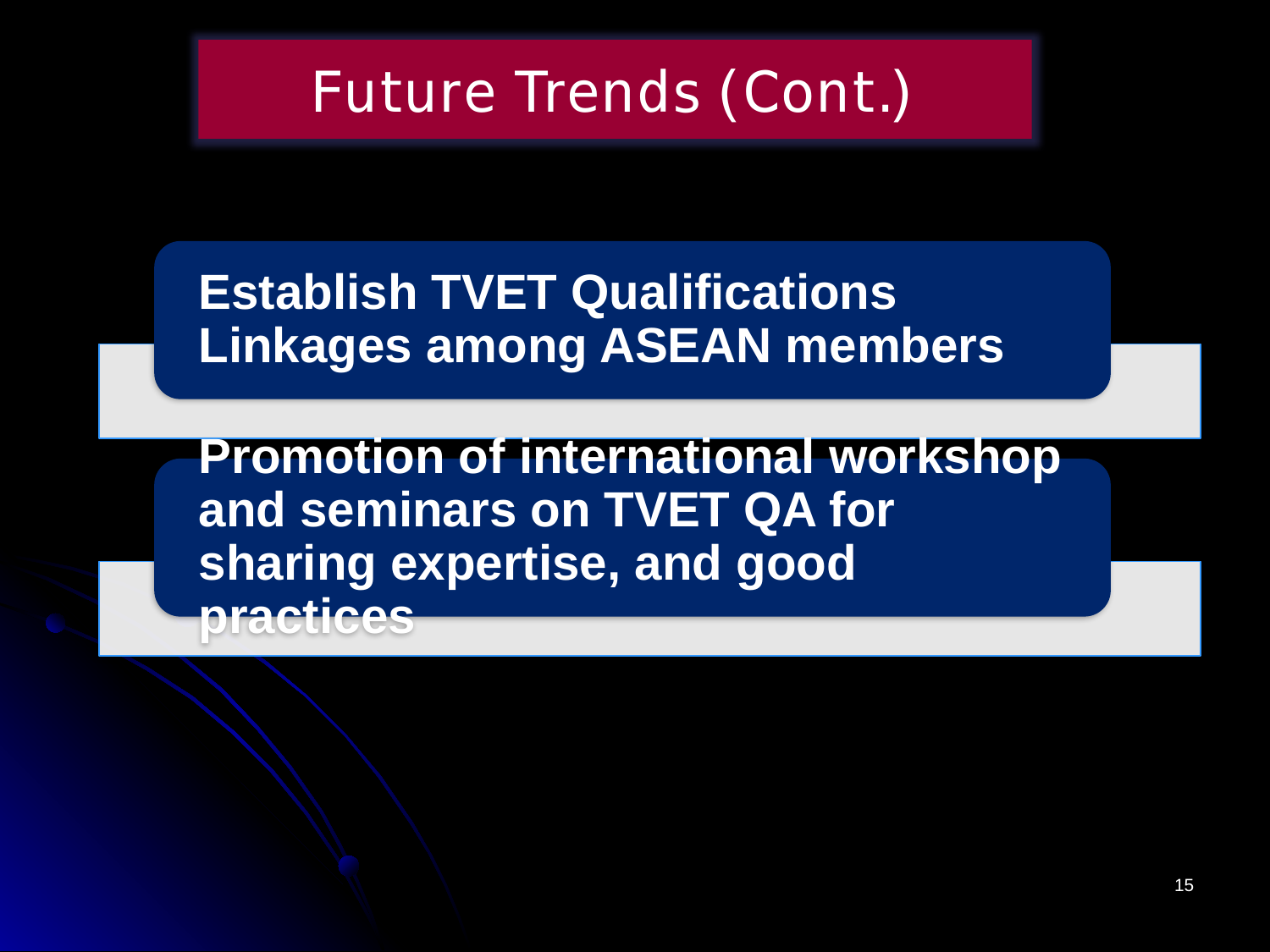

Future Trends (Cont.)
Establish TVET Qualifications Linkages among ASEAN members
Promotion of international workshop and seminars on TVET QA for sharing expertise, and good practices
15